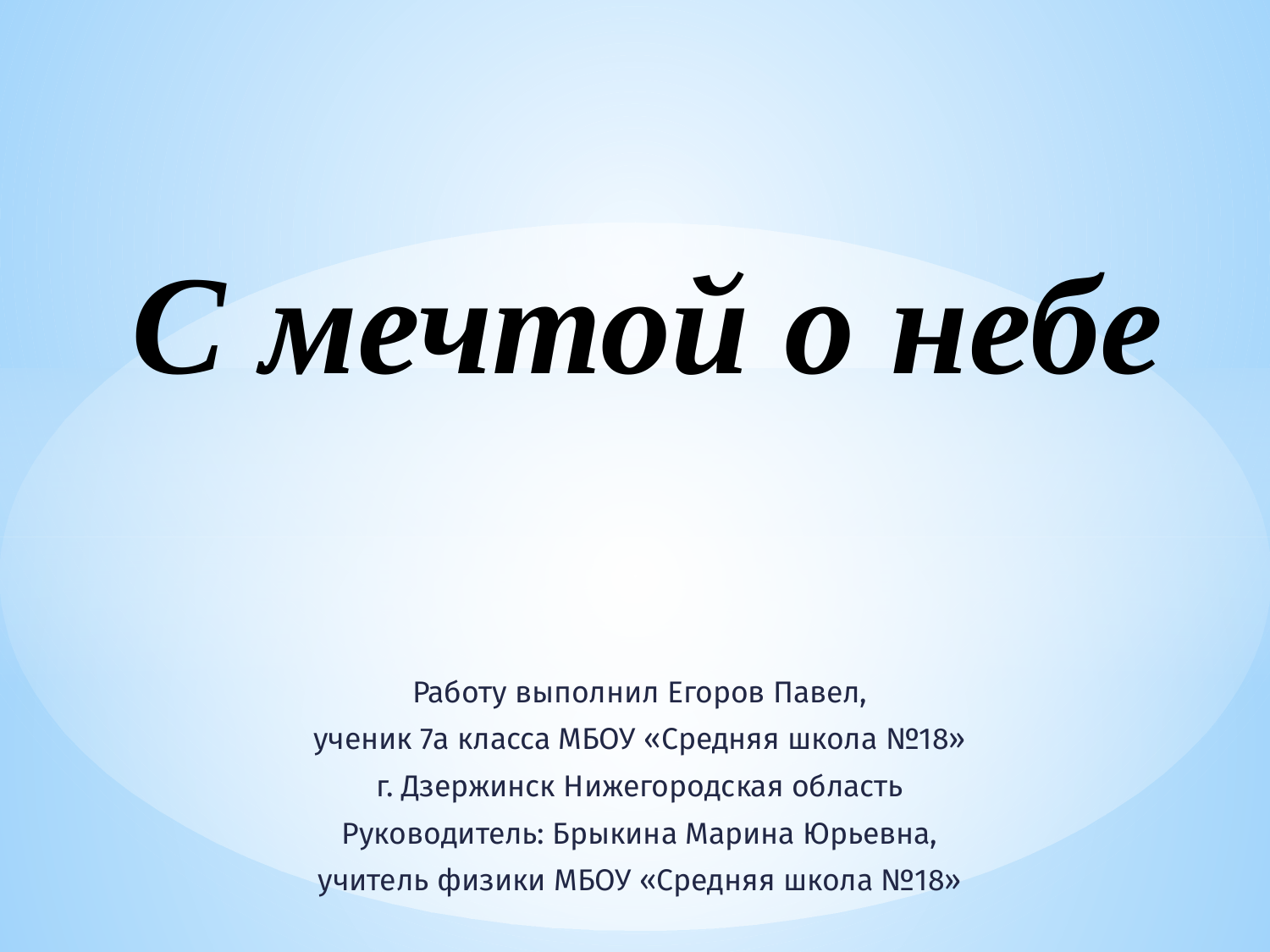

# С мечтой о небе
Работу выполнил Егоров Павел,
ученик 7а класса МБОУ «Средняя школа №18»
г. Дзержинск Нижегородская область
Руководитель: Брыкина Марина Юрьевна,
учитель физики МБОУ «Средняя школа №18»